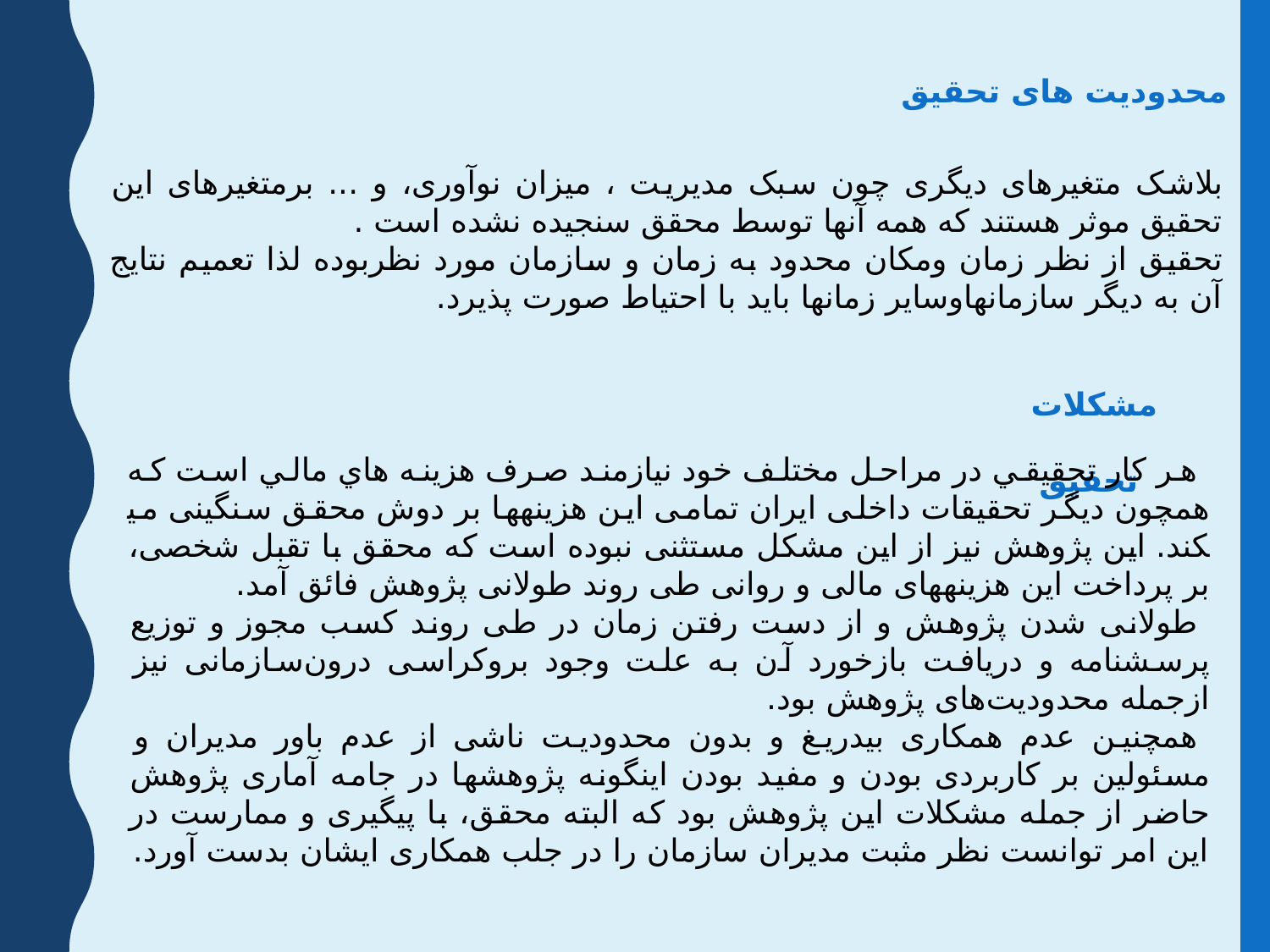

محدودیت های تحقیق
بلاشک متغیرهای دیگری چون سبک مدیریت ، میزان نوآوری، و ... برمتغیرهای این تحقیق موثر هستند که همه آنها توسط محقق سنجیده نشده است .
تحقیق از نظر زمان ومکان محدود به زمان و سازمان مورد نظربوده لذا تعمیم نتایج آن به دیگر سازمانهاوسایر زمانها باید با احتیاط صورت پذیرد.

مشکلات  تحقیق
هر کار تحقيقي در مراحل مختلف خود نيازمند صرف هزينه هاي مالي است که همچون دیگر تحقیقات داخلی ایران تمامی این هزینه­ها بر دوش محقق سنگینی می­کند. این پژوهش نیز از این مشکل مستثنی نبوده است که محقق با تقبل شخصی، بر پرداخت این هزینه­های مالی و روانی طی روند طولانی پژوهش فائق آمد.
طولانی شدن پژوهش و از دست رفتن زمان در طی روند کسب مجوز و توزیع پرسشنامه و دریافت بازخورد آن به علت وجود بروکراسی درون‌سازمانی نیز ازجمله محدودیت‌های پژوهش بود.
همچنین عدم همکاری بی­دریغ و بدون محدودیت ناشی از عدم باور مدیران و مسئولین بر کاربردی بودن و مفید بودن این­گونه پژوهش­ها در جامه آماری پژوهش حاضر از جمله مشکلات این پژوهش بود که البته محقق، با پیگیری و ممارست در این امر توانست نظر مثبت مدیران سازمان را در جلب همکاری ایشان بدست آورد.